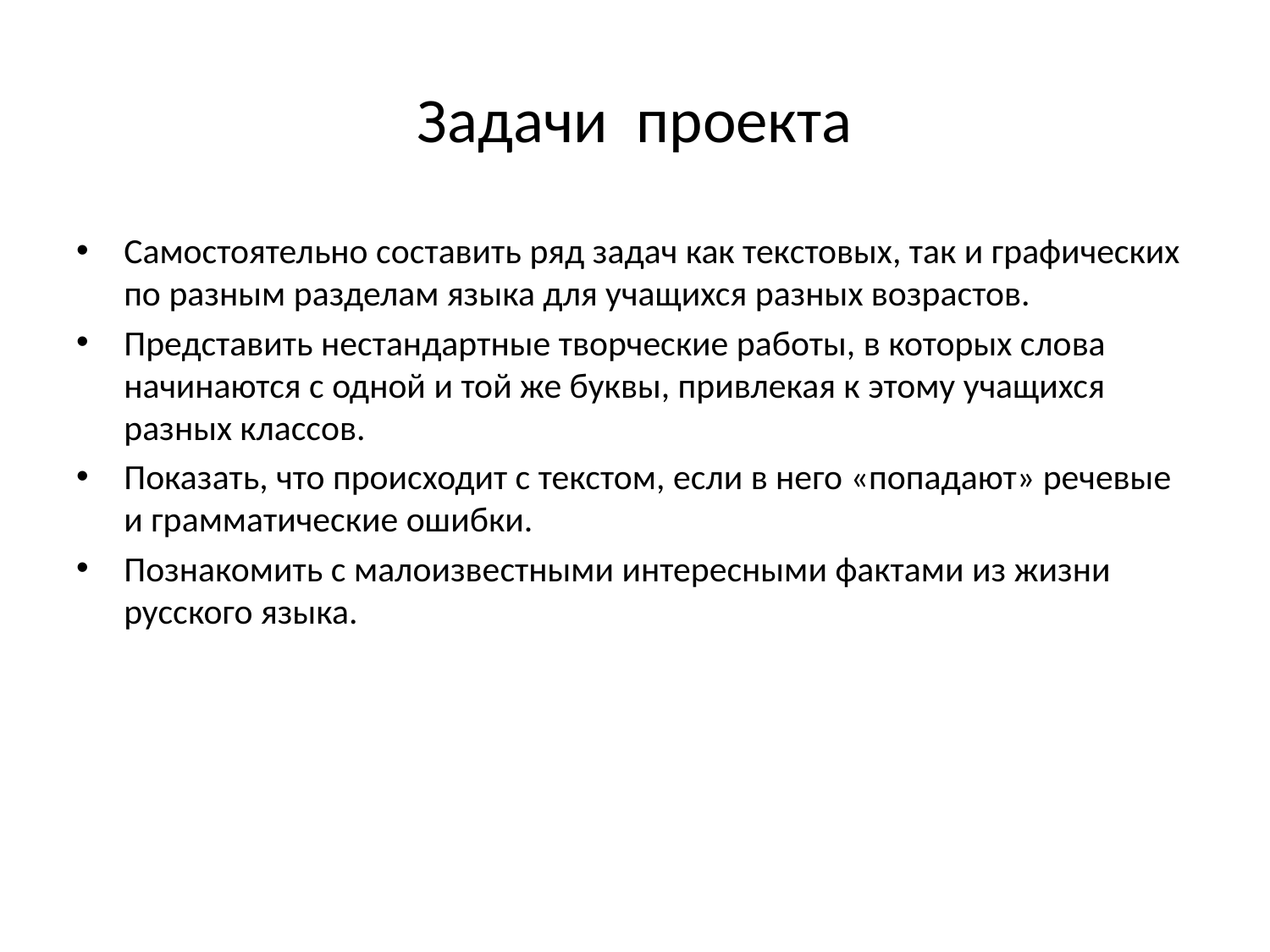

# Задачи  проекта
Самостоятельно составить ряд задач как текстовых, так и графических по разным разделам языка для учащихся разных возрастов.
Представить нестандартные творческие работы, в которых слова начинаются с одной и той же буквы, привлекая к этому учащихся разных классов.
Показать, что происходит с текстом, если в него «попадают» речевые и грамматические ошибки.
Познакомить с малоизвестными интересными фактами из жизни русского языка.